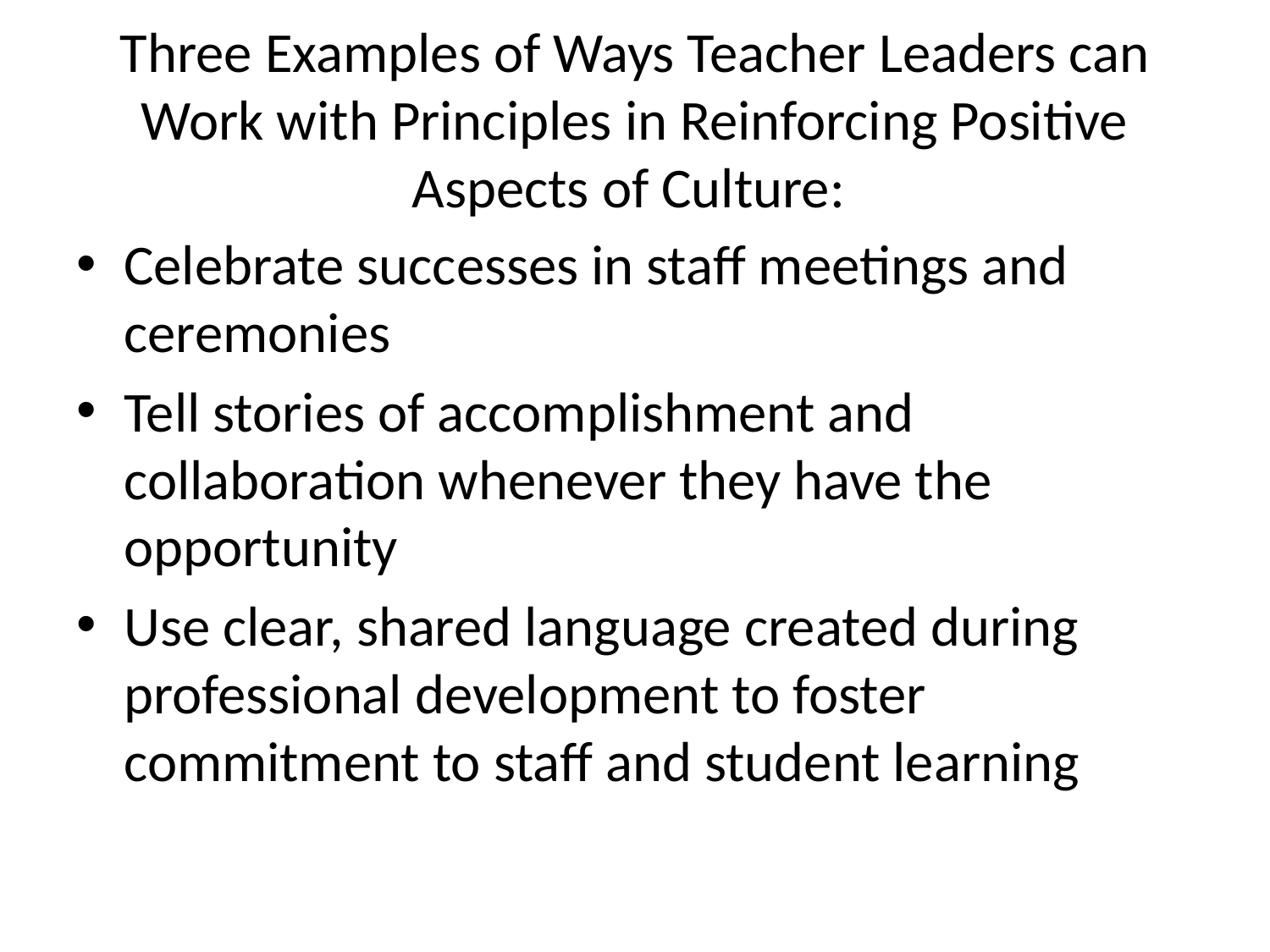

# Three Examples of Ways Teacher Leaders can Work with Principles in Reinforcing Positive Aspects of Culture:
Celebrate successes in staff meetings and ceremonies
Tell stories of accomplishment and collaboration whenever they have the opportunity
Use clear, shared language created during professional development to foster commitment to staff and student learning